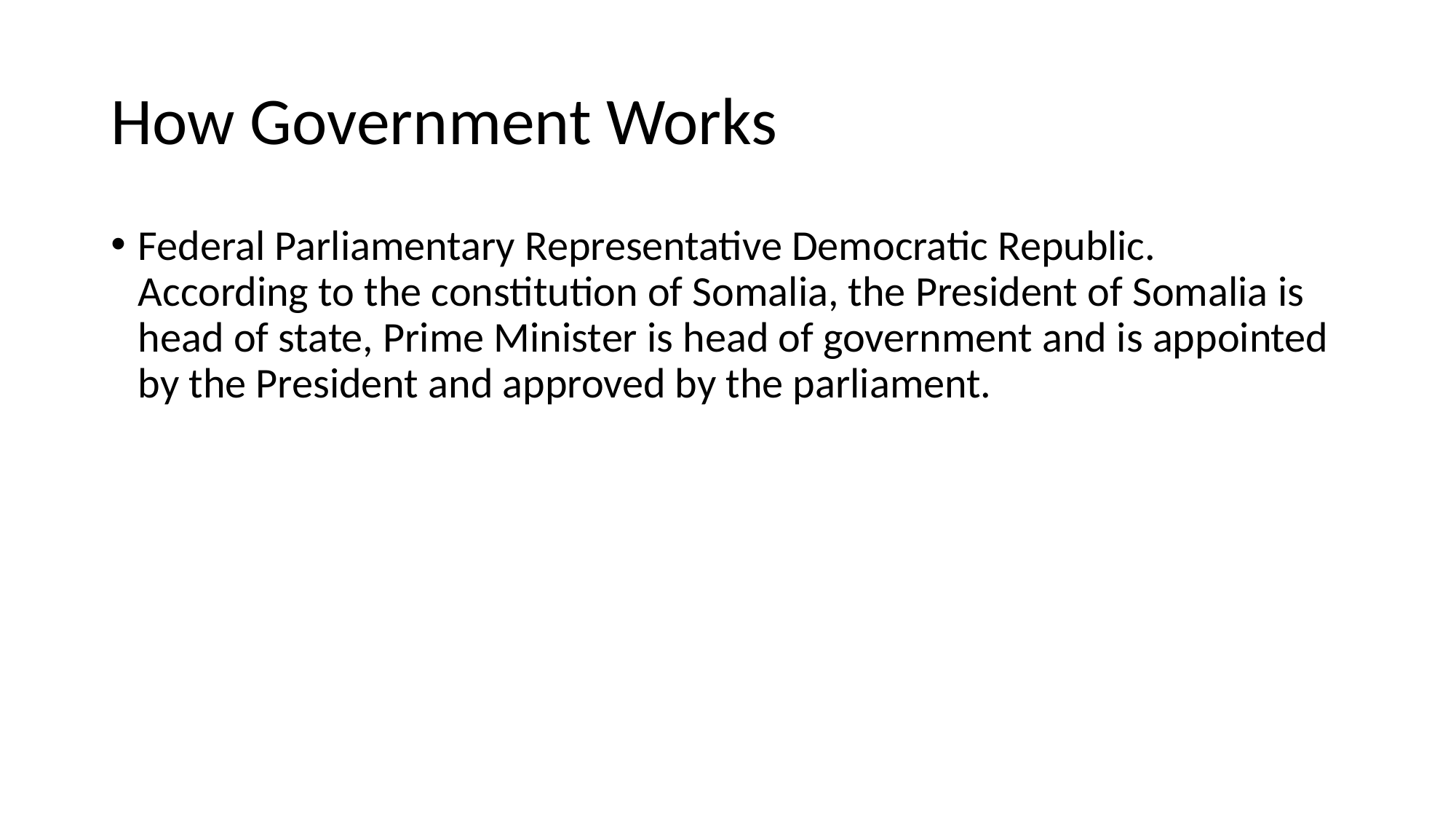

# How Government Works
Federal Parliamentary Representative Democratic Republic.  According to the constitution of Somalia, the President of Somalia is head of state, Prime Minister is head of government and is appointed by the President and approved by the parliament.